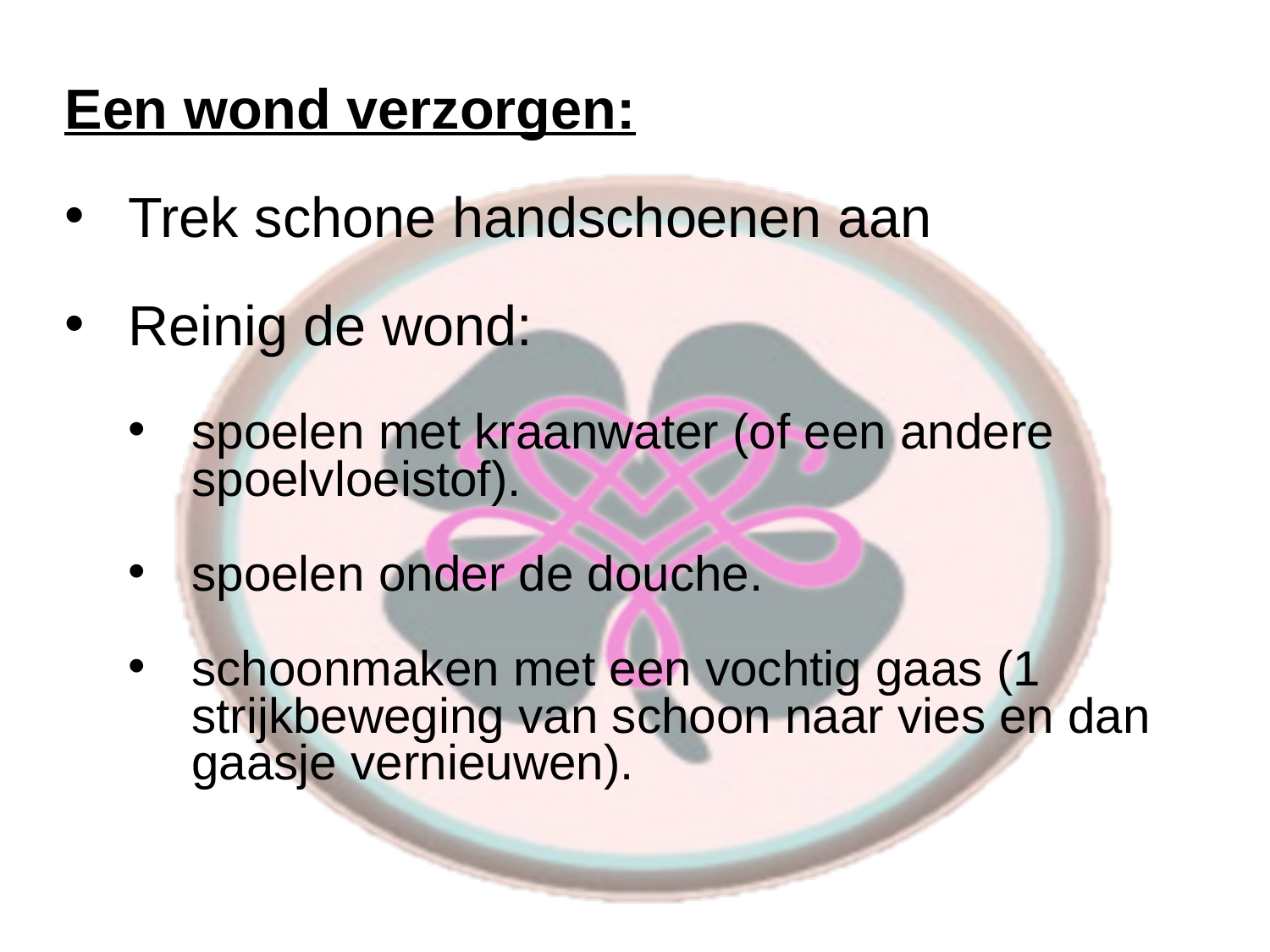

Een wond verzorgen:

Trek schone handschoenen aan

Reinig de wond:

spoelen met kraanwater (of een andere spoelvloeistof).

spoelen onder de douche.

schoonmaken met een vochtig gaas (1 strijkbeweging van schoon naar vies en dan gaasje vernieuwen).